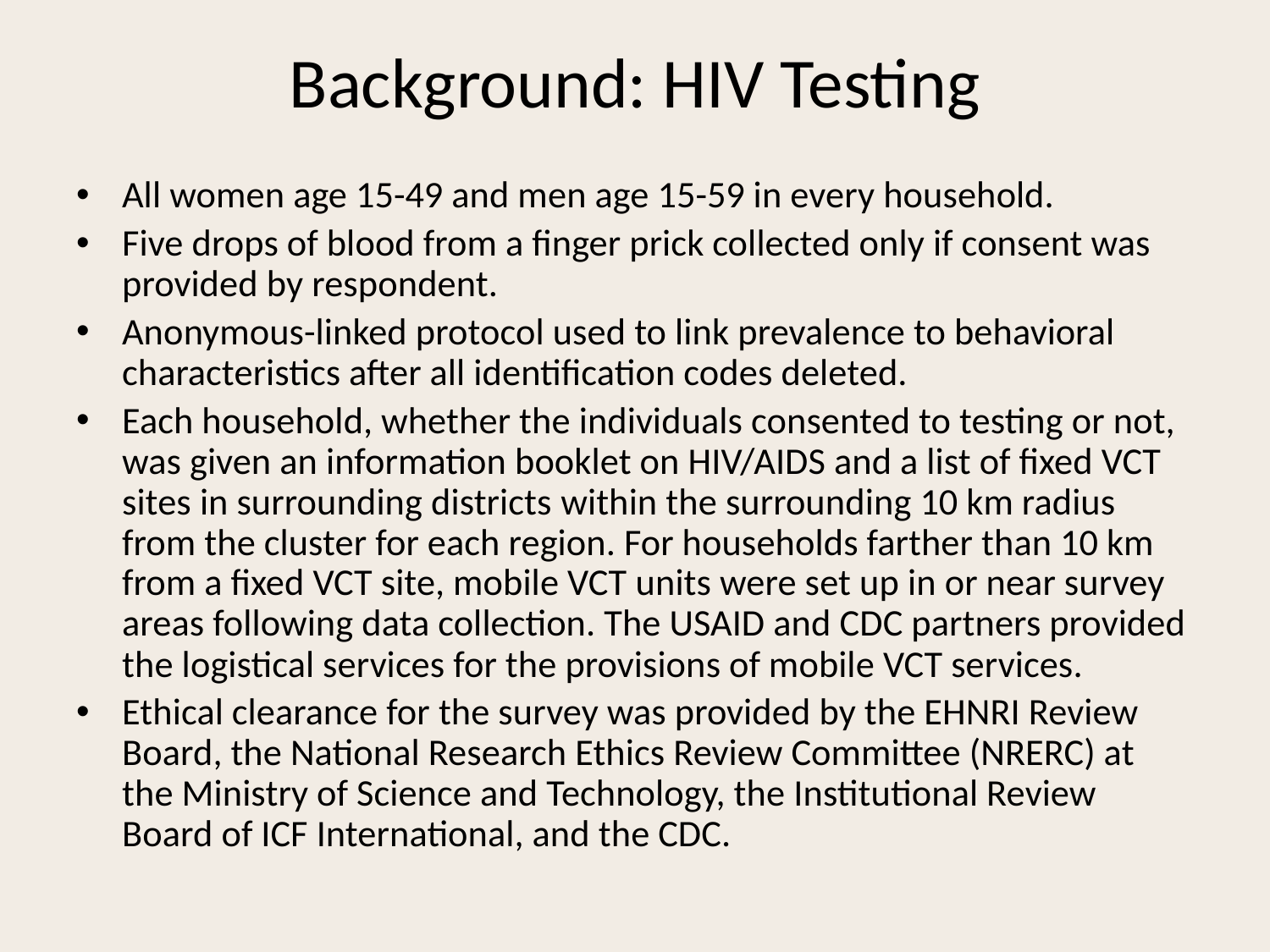

# Background: HIV Testing
All women age 15-49 and men age 15-59 in every household.
Five drops of blood from a finger prick collected only if consent was provided by respondent.
Anonymous-linked protocol used to link prevalence to behavioral characteristics after all identification codes deleted.
Each household, whether the individuals consented to testing or not, was given an information booklet on HIV/AIDS and a list of fixed VCT sites in surrounding districts within the surrounding 10 km radius from the cluster for each region. For households farther than 10 km from a fixed VCT site, mobile VCT units were set up in or near survey areas following data collection. The USAID and CDC partners provided the logistical services for the provisions of mobile VCT services.
Ethical clearance for the survey was provided by the EHNRI Review Board, the National Research Ethics Review Committee (NRERC) at the Ministry of Science and Technology, the Institutional Review Board of ICF International, and the CDC.